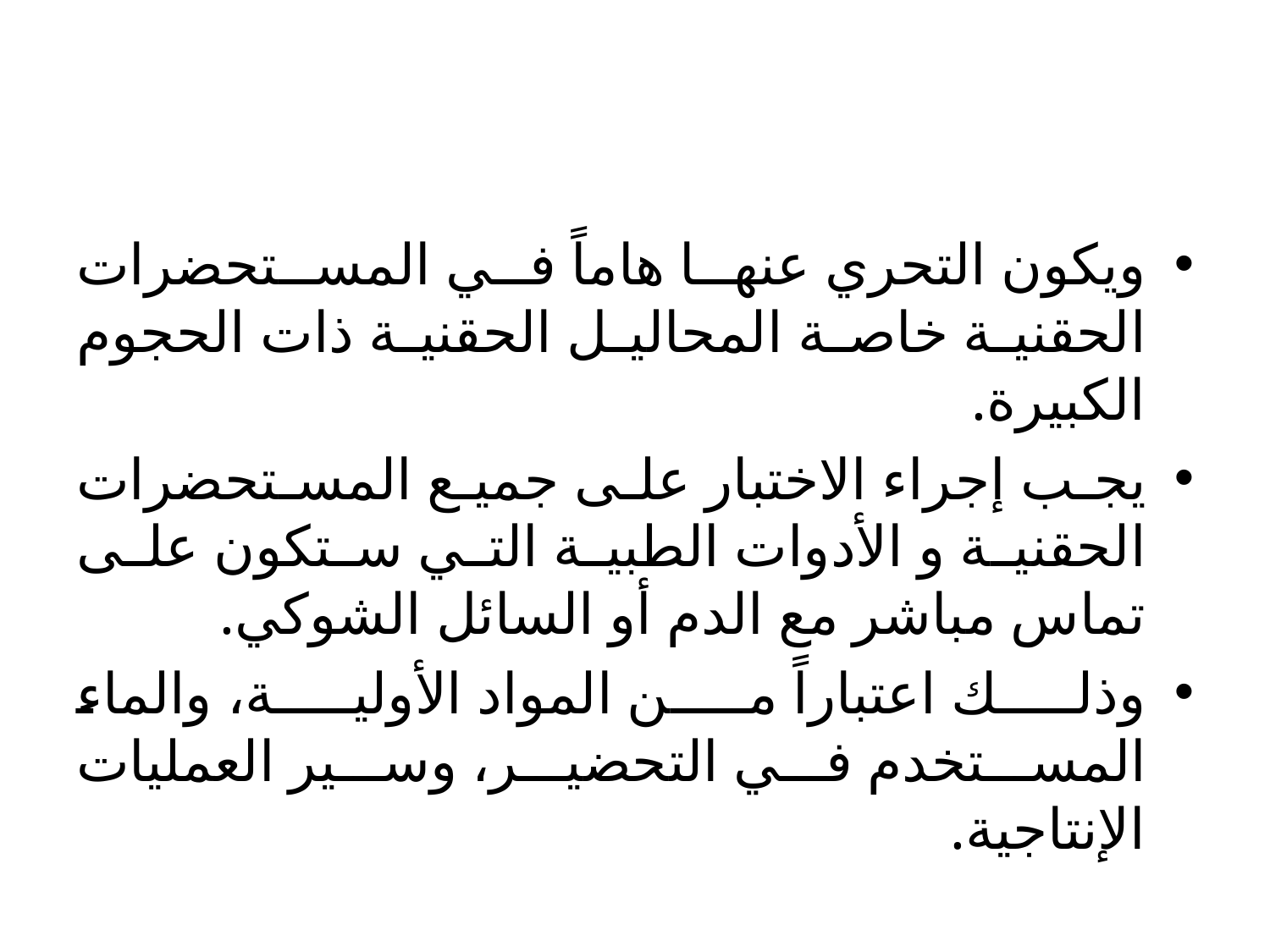

#
ويكون التحري عنها هاماً في المستحضرات الحقنية خاصة المحاليل الحقنية ذات الحجوم الكبيرة.
يجب إجراء الاختبار على جميع المستحضرات الحقنية و الأدوات الطبية التي ستكون على تماس مباشر مع الدم أو السائل الشوكي.
وذلك اعتباراً من المواد الأولية، والماء المستخدم في التحضير، وسير العمليات الإنتاجية.